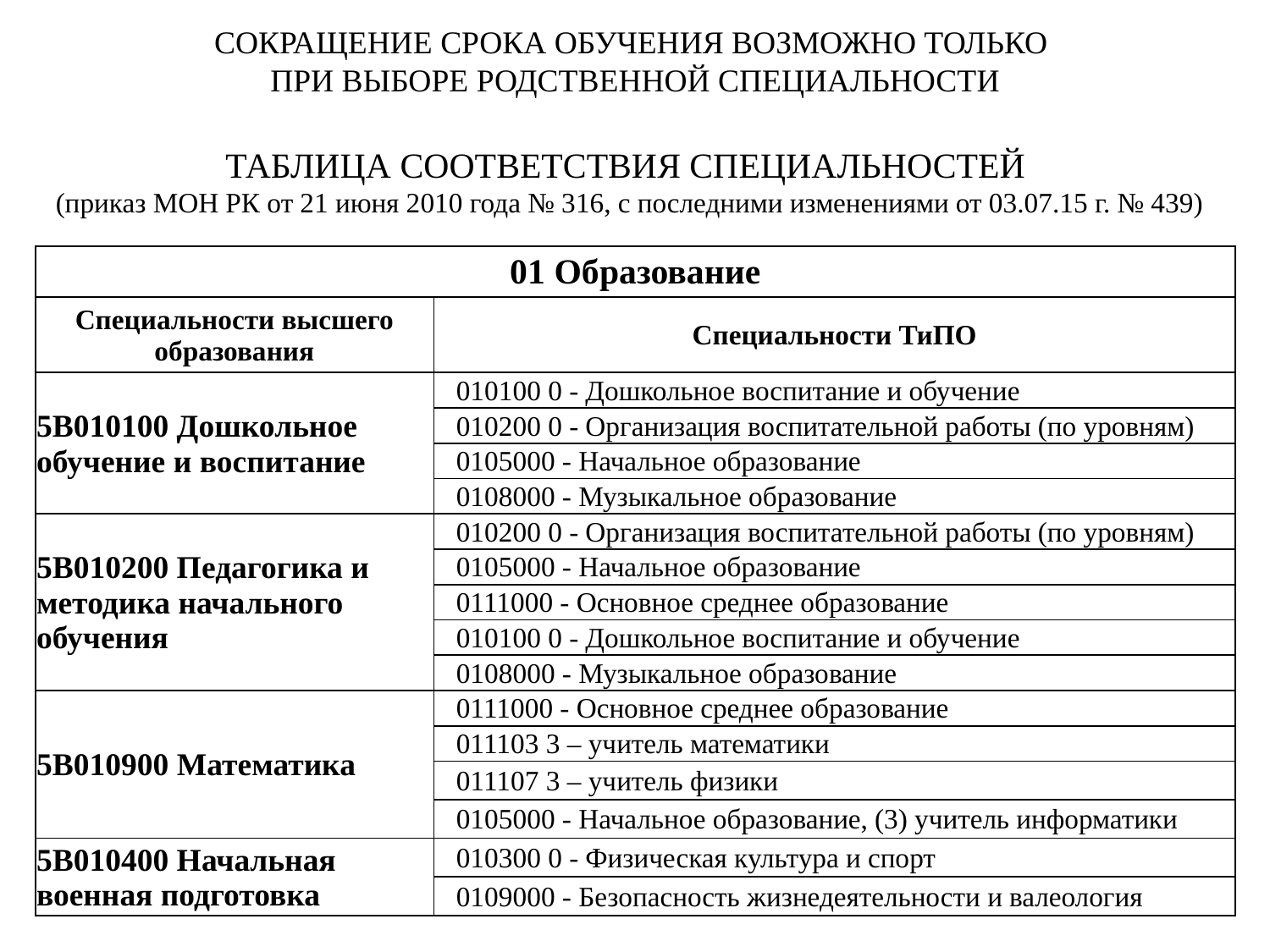

сокращение срока обучения возможно только
при выборе родственной специальности

Таблица соответствия специальностей
(приказ МОН РК от 21 июня 2010 года № 316, с последними изменениями от 03.07.15 г. № 439)

| 01 Образование |  |
| --- | --- |
| Специальности высшего образования | Специальности ТиПО |
| 5В010100 Дошкольное обучение и воспитание | 010100 0 - Дошкольное воспитание и обучение |
|  | 010200 0 - Организация воспитательной работы (по уровням) |
|  | 0105000 - Начальное образование |
|  | 0108000 - Музыкальное образование |
| 5B010200 Педагогика и методика начального обучения | 010200 0 - Организация воспитательной работы (по уровням) |
|  | 0105000 - Начальное образование |
|  | 0111000 - Основное среднее образование |
|  | 010100 0 - Дошкольное воспитание и обучение |
|  | 0108000 - Музыкальное образование |
| 5B010900 Математика | 0111000 - Основное среднее образование |
|  | 011103 3 – учитель математики |
|  | 011107 3 – учитель физики |
|  | 0105000 - Начальное образование, (3) учитель информатики |
| 5B010400 Начальная военная подготовка | 010300 0 - Физическая культура и спорт |
|  | 0109000 - Безопасность жизнедеятельности и валеология |